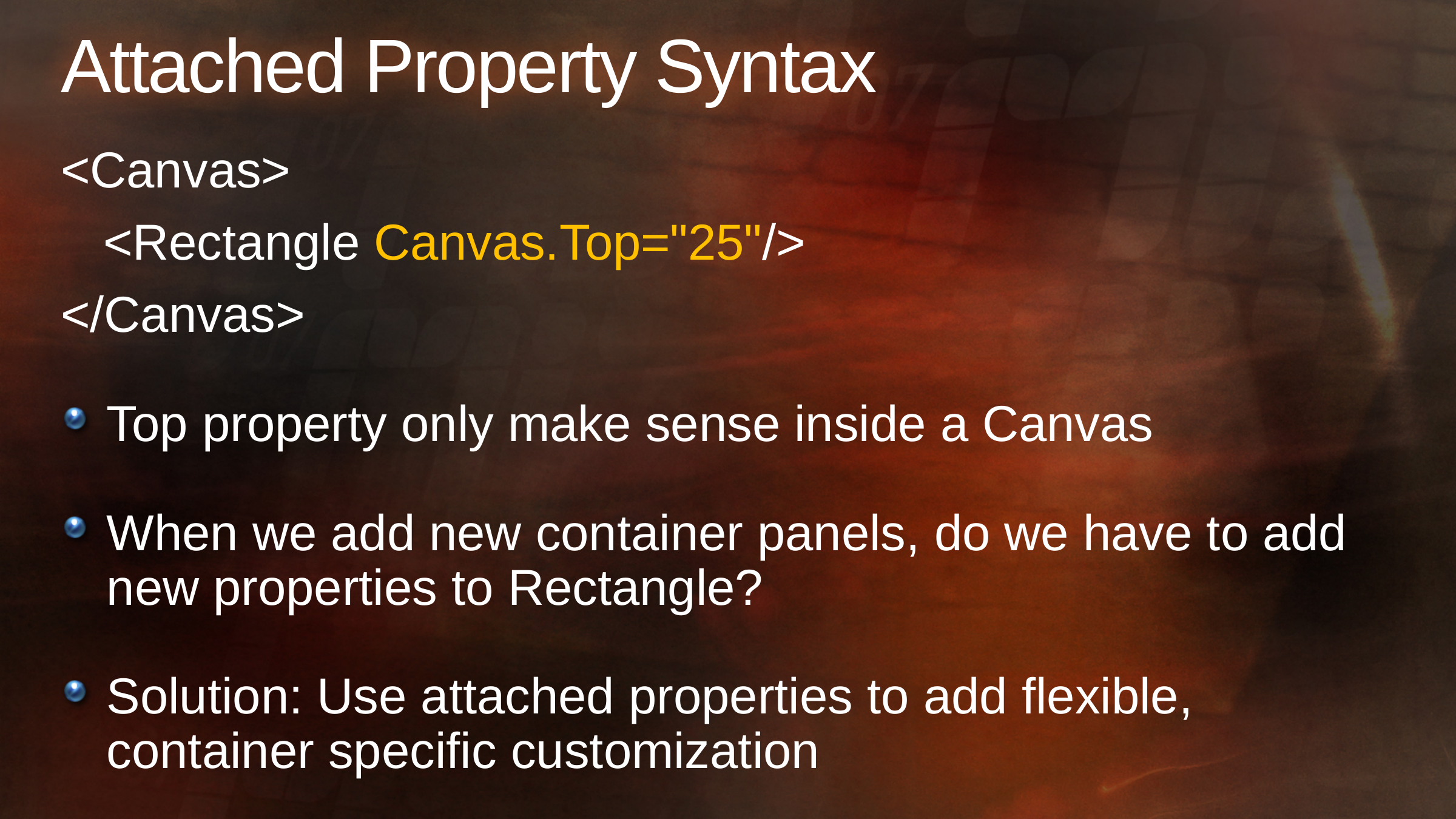

# Attached Property Syntax
<Canvas>
   <Rectangle Canvas.Top="25"/>
</Canvas>

Top property only make sense inside a Canvas

When we add new container panels, do we have to add new properties to Rectangle?

Solution: Use attached properties to add flexible, container specific customization